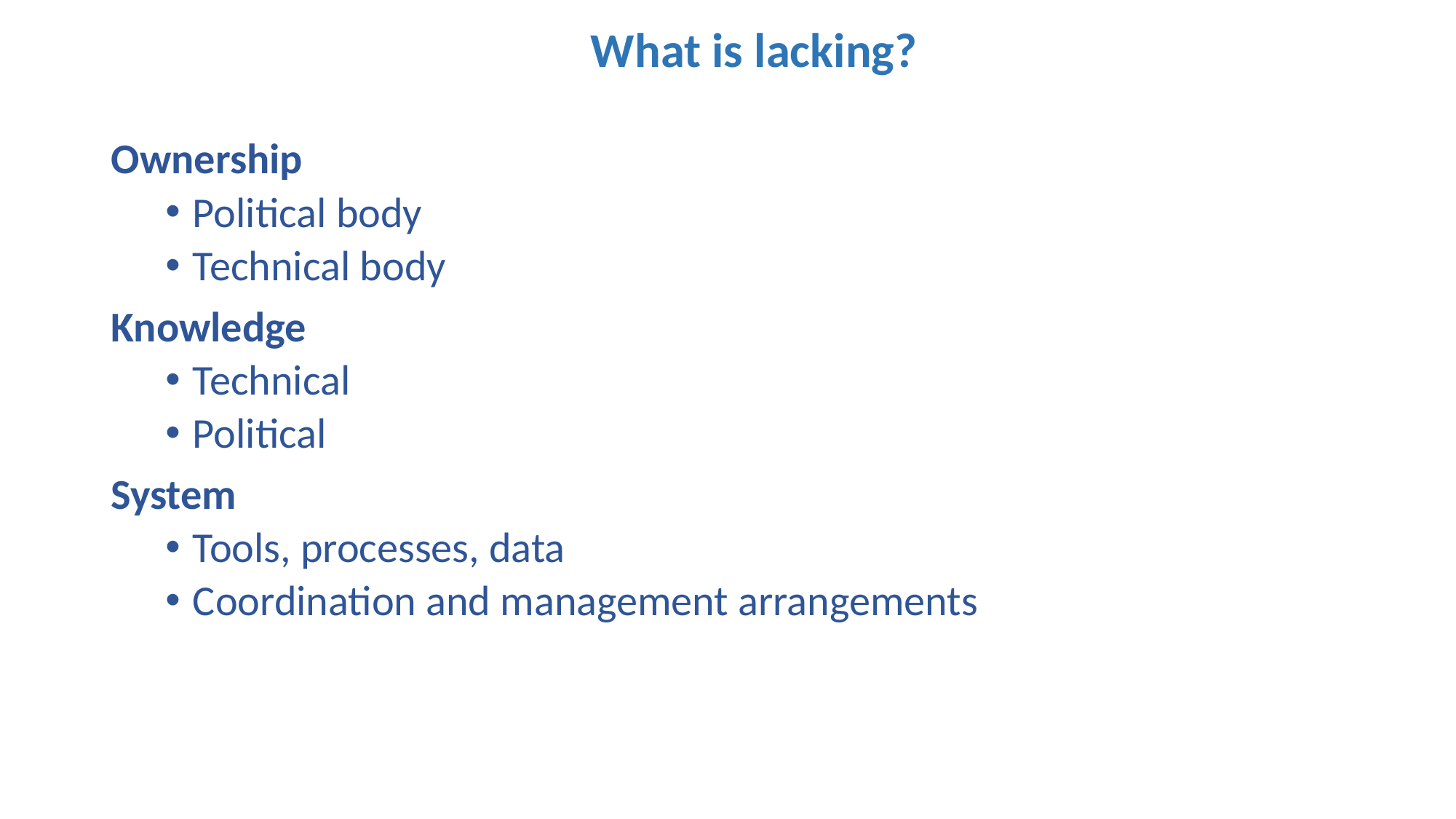

What is lacking?
Ownership
Political body
Technical body
Knowledge
Technical
Political
System
Tools, processes, data
Coordination and management arrangements